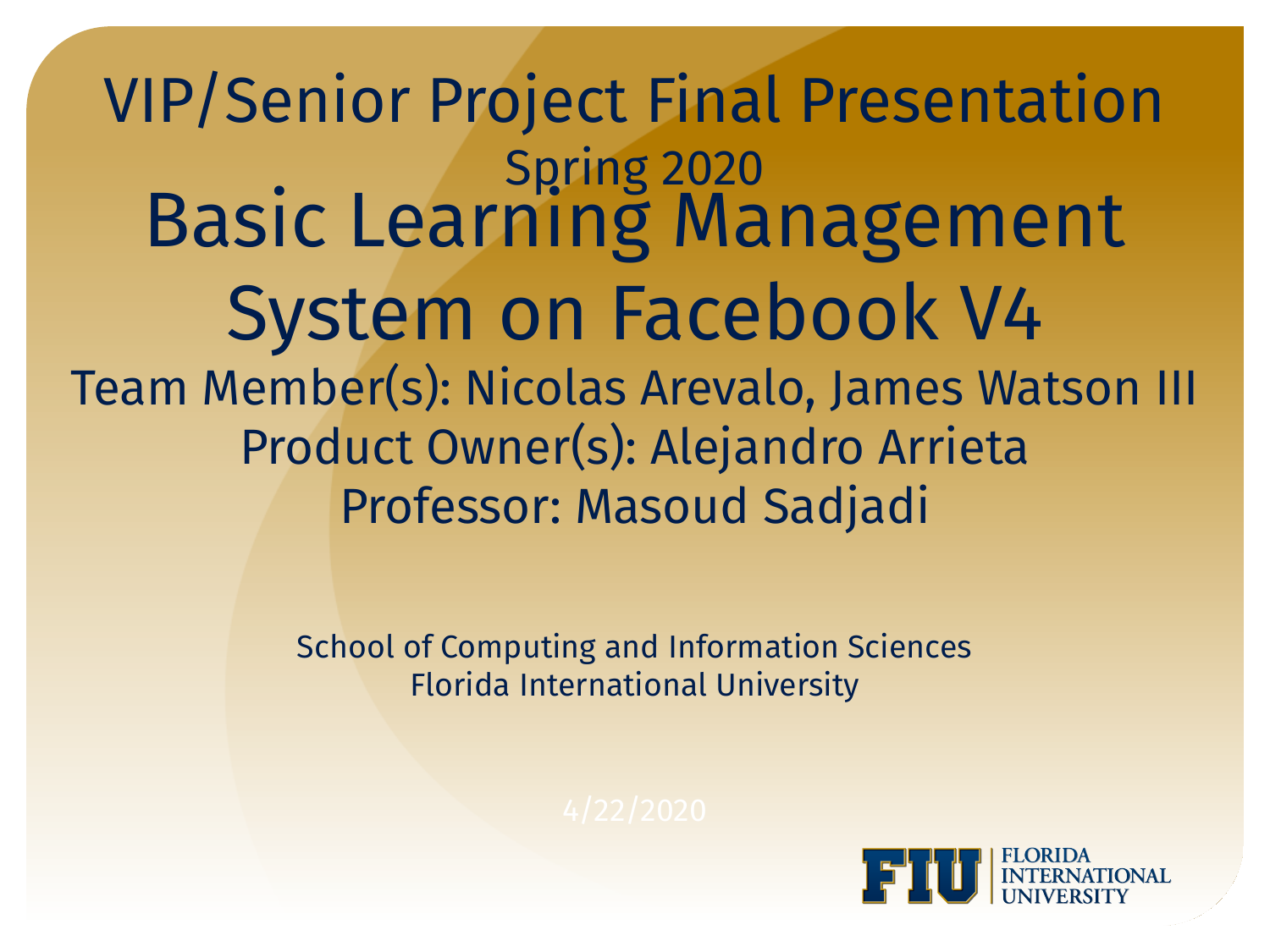

VIP/Senior Project Final Presentation
Spring 2020
# Basic Learning Management System on Facebook V4 Team Member(s): Nicolas Arevalo, James Watson III Product Owner(s): Alejandro Arrieta Professor: Masoud Sadjadi School of Computing and Information Sciences Florida International University
4/22/2020